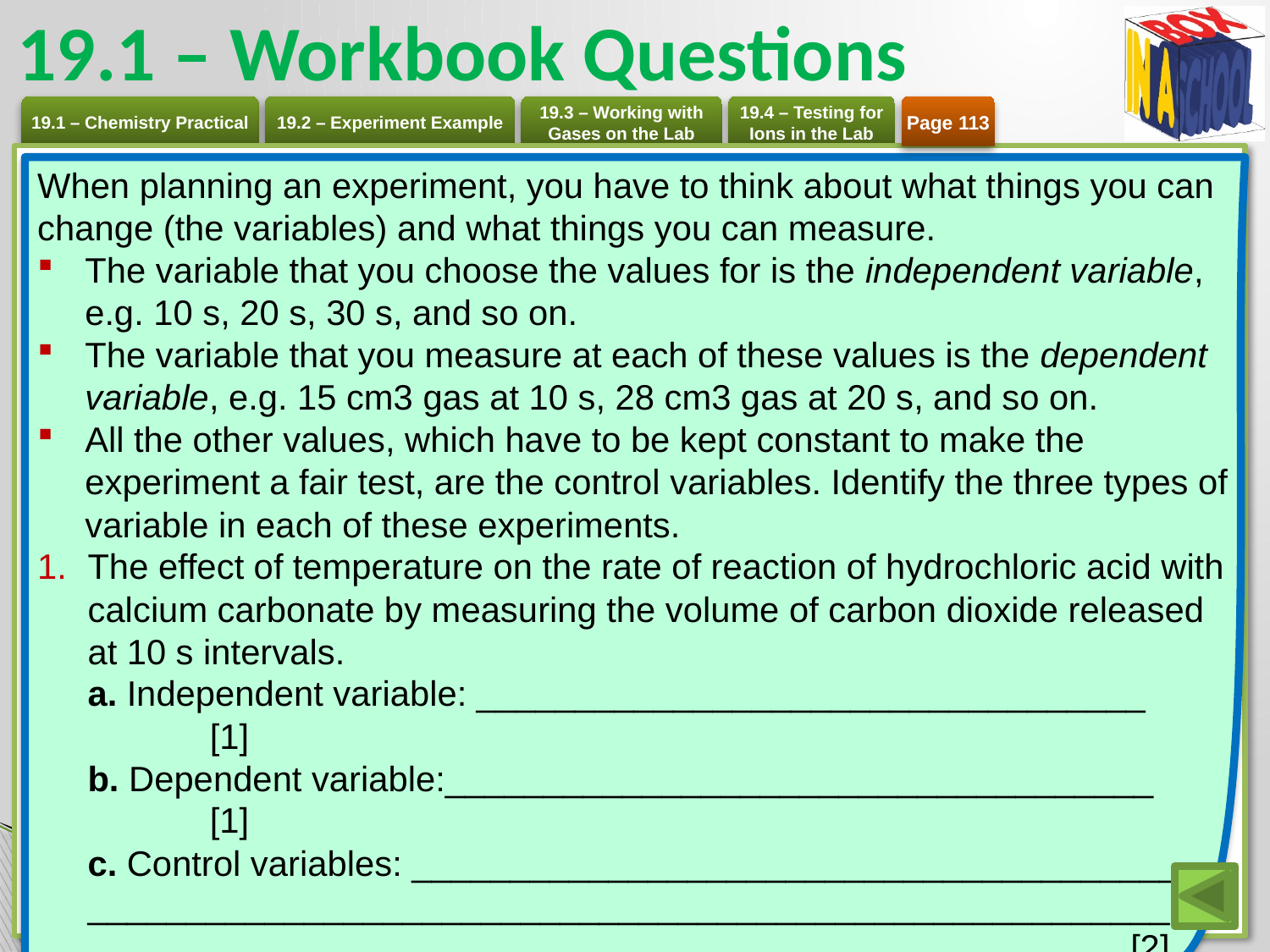

# 19.1 – Workbook Questions
Page 113
When planning an experiment, you have to think about what things you can change (the variables) and what things you can measure.
The variable that you choose the values for is the independent variable, e.g. 10 s, 20 s, 30 s, and so on.
The variable that you measure at each of these values is the dependent variable, e.g. 15 cm3 gas at 10 s, 28 cm3 gas at 20 s, and so on.
All the other values, which have to be kept constant to make the experiment a fair test, are the control variables. Identify the three types of variable in each of these experiments.
The effect of temperature on the rate of reaction of hydrochloric acid with calcium carbonate by measuring the volume of carbon dioxide released at 10 s intervals.
a. Independent variable: __________________________________	 [1]
b. Dependent variable:____________________________________	 [1]
c. Control variables: _______________________________________
_______________________________________________________
_____________________________________________________[2]